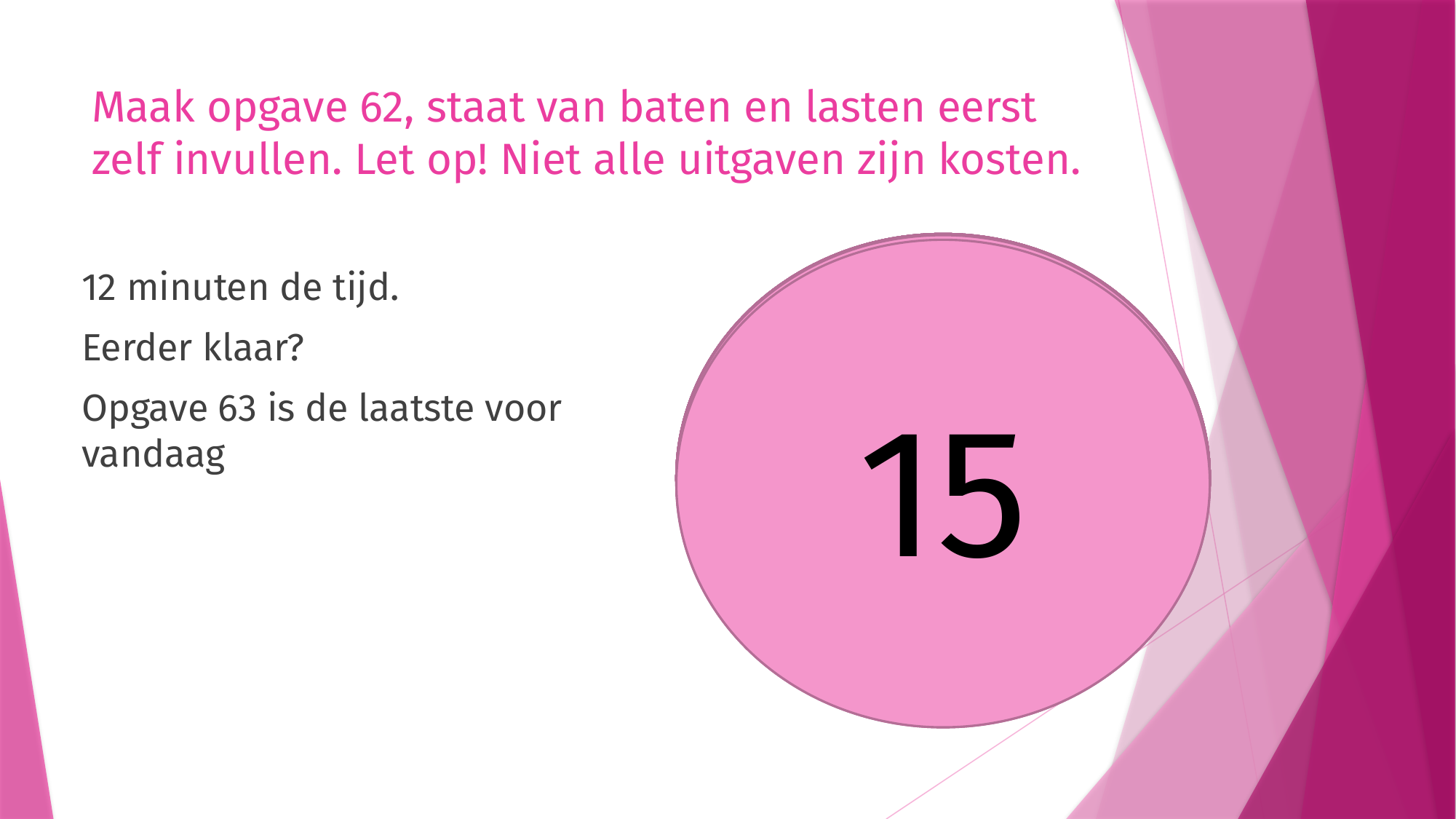

# Maak opgave 62, staat van baten en lasten eerst zelf invullen. Let op! Niet alle uitgaven zijn kosten.
10
9
8
5
6
7
4
3
1
2
14
13
11
15
12
12 minuten de tijd.
Eerder klaar?
Opgave 63 is de laatste voor vandaag